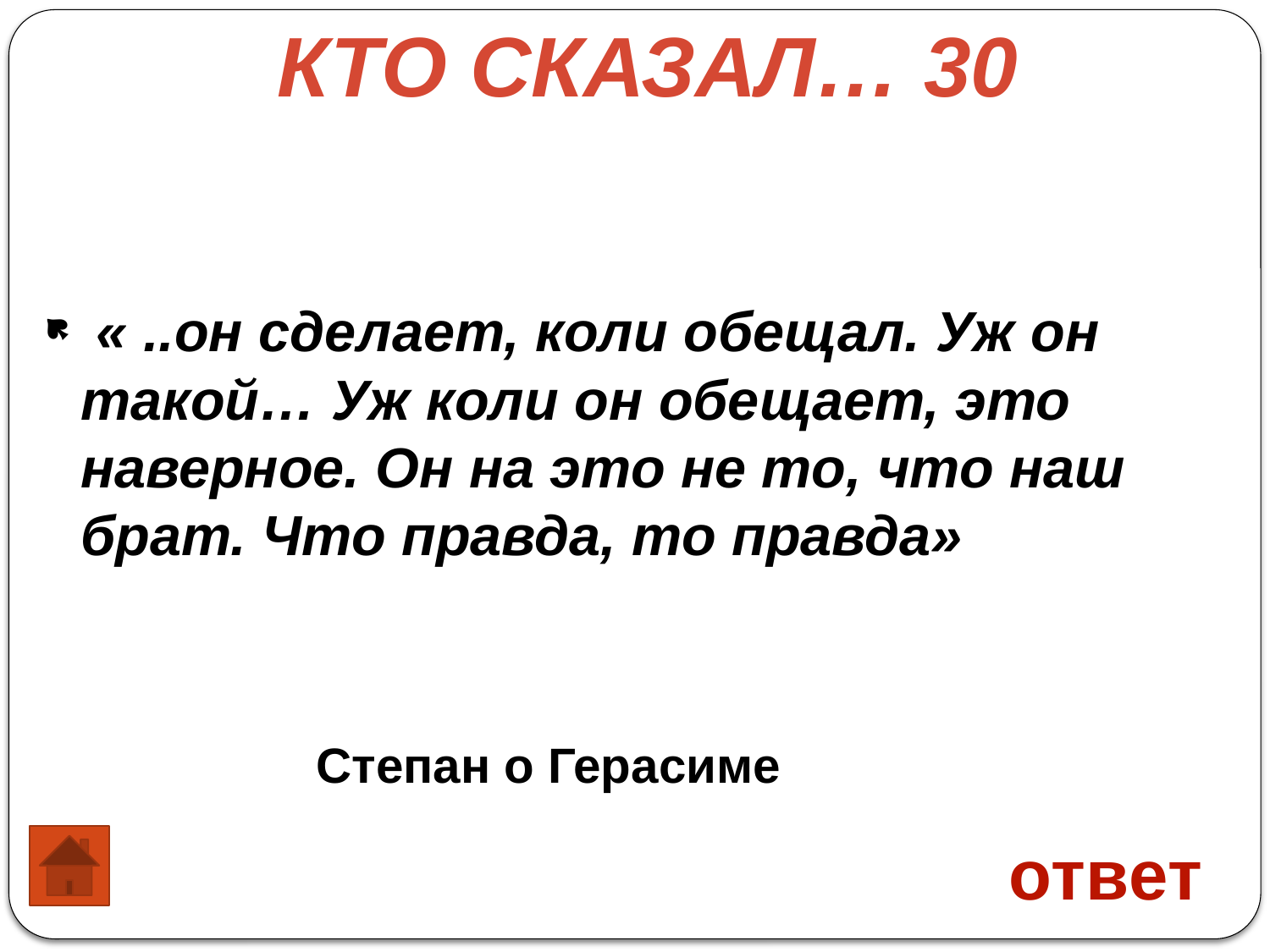

Кто сказал… 30
 « ..он сделает, коли обещал. Уж он такой… Уж коли он обещает, это наверное. Он на это не то, что наш брат. Что правда, то правда»
             Степан о Герасиме
ответ